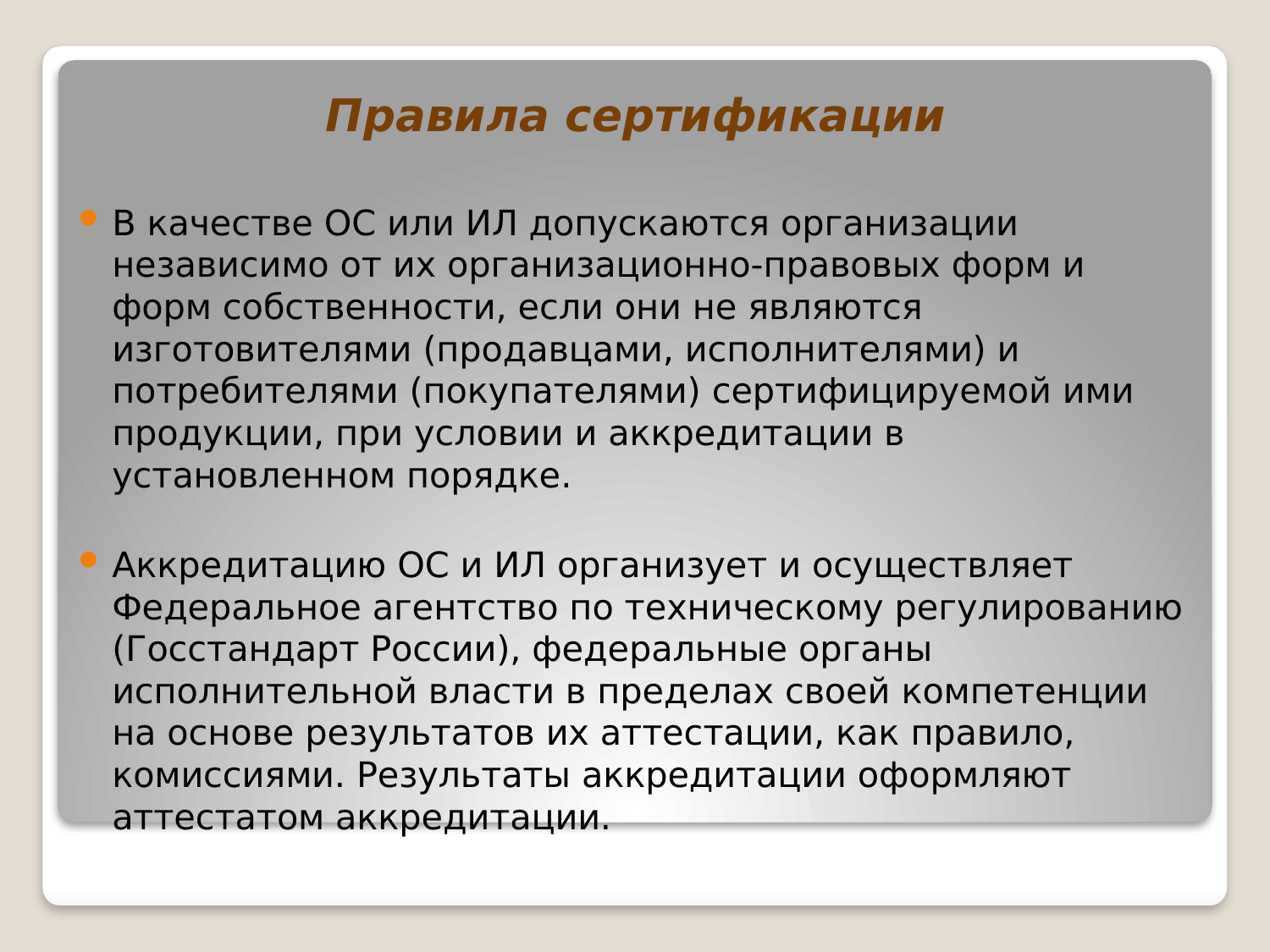

Правила сертификации

В качестве ОС или ИЛ допускаются организации независимо от их организационно-правовых форм и форм собственности, если они не являются изготовителями (продавцами, исполнителями) и потребителями (покупателями) сертифицируемой ими продукции, при условии и аккредитации в установленном порядке.

Аккредитацию OС и ИЛ организует и осуществляет Федеральное агентство по техническому регулированию (Госстандарт России), федеральные органы исполнительной власти в пределах своей компетенции на основе результатов их аттестации, как правило, комиссиями. Результаты аккредитации оформляют аттестатом аккредитации.